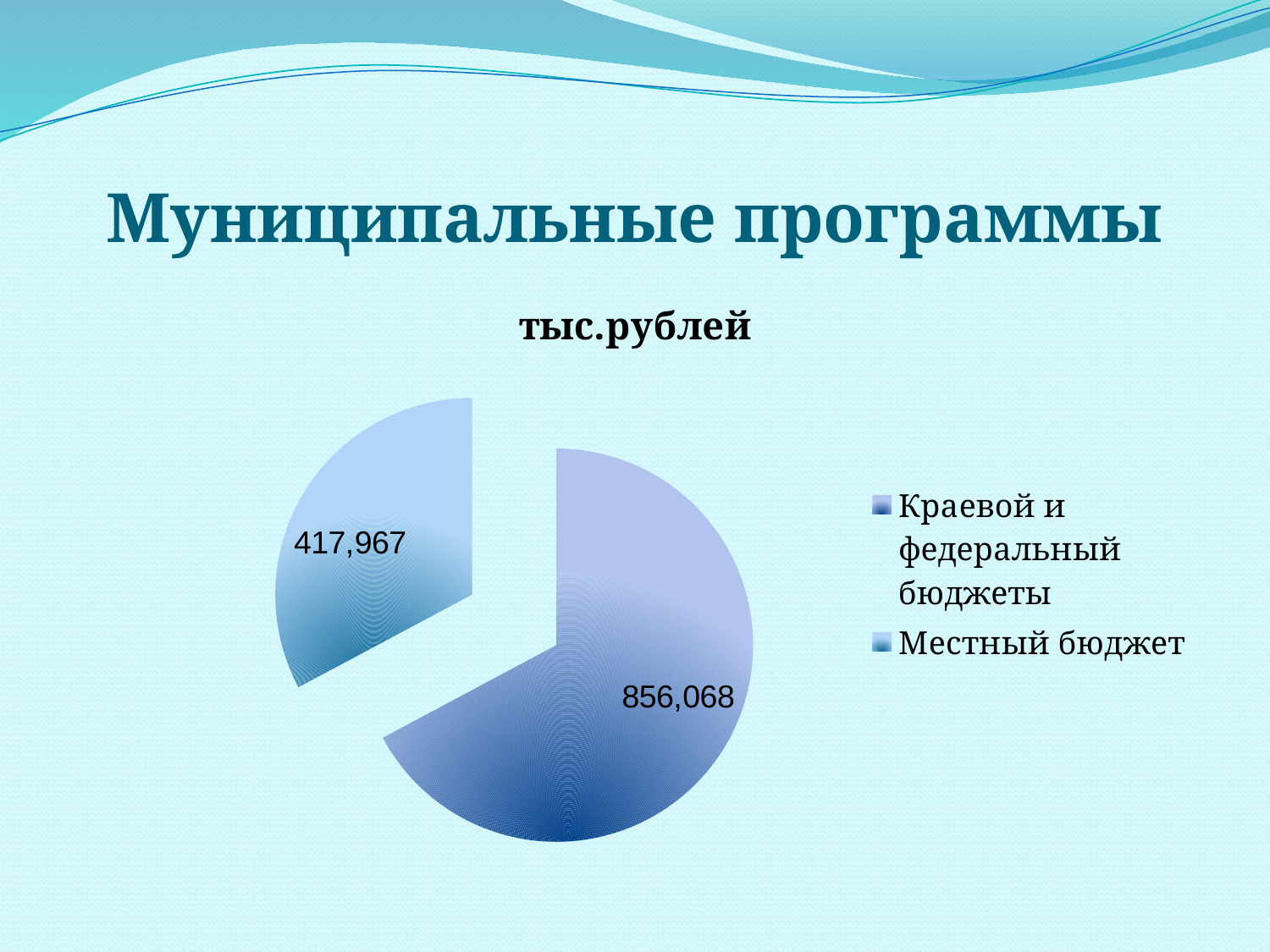

# Муниципальные программы

### Chart:

| Category | тыс.рублей |
|---|---|
| Краевой и федеральный бюджеты | 856068.0 |
| Местный бюджет | 417967.0 |